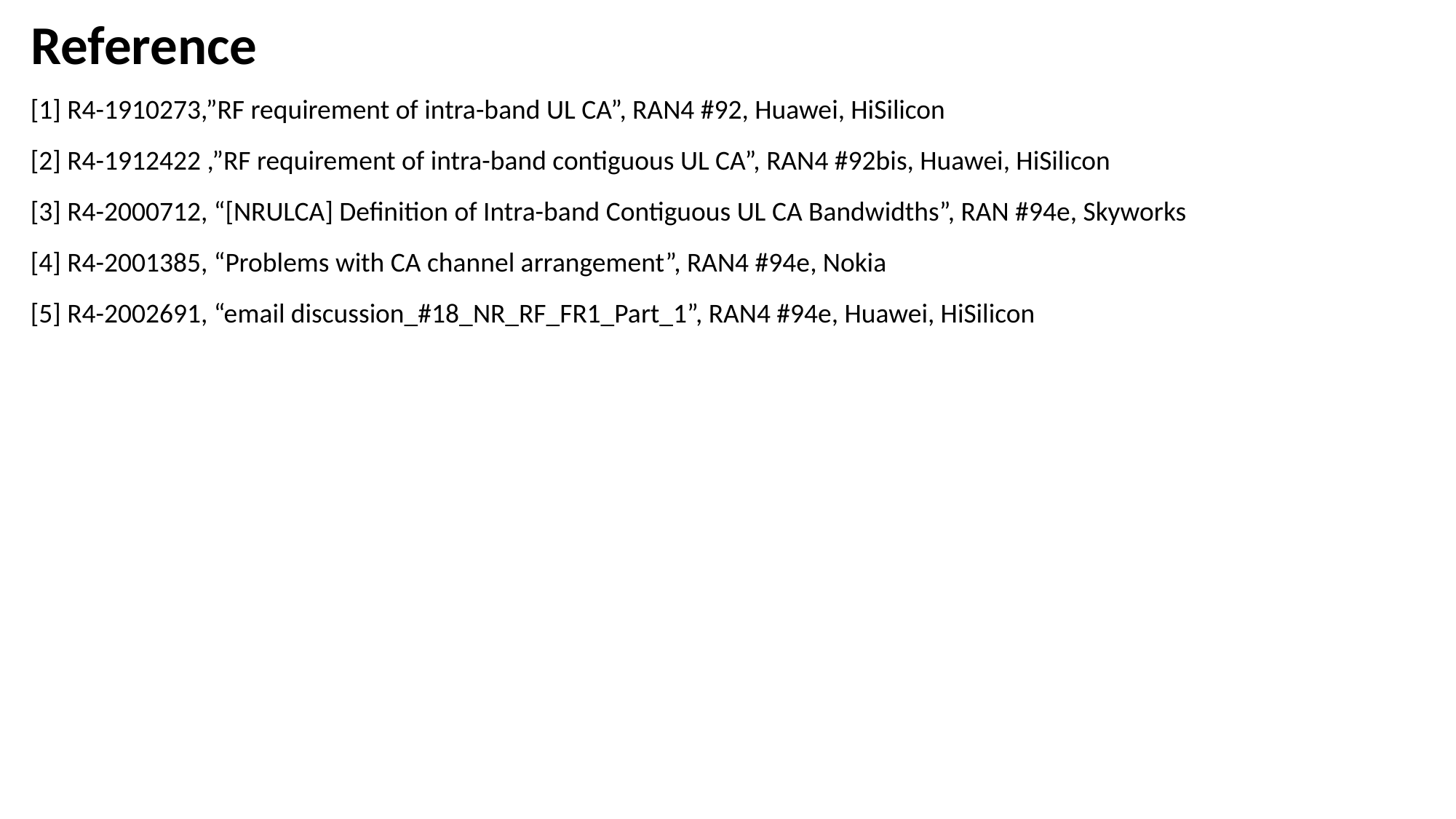

# Reference
[1] R4-1910273,”RF requirement of intra-band UL CA”, RAN4 #92, Huawei, HiSilicon
[2] R4-1912422 ,”RF requirement of intra-band contiguous UL CA”, RAN4 #92bis, Huawei, HiSilicon
[3] R4-2000712, “[NRULCA] Definition of Intra-band Contiguous UL CA Bandwidths”, RAN #94e, Skyworks
[4] R4-2001385, “Problems with CA channel arrangement”, RAN4 #94e, Nokia
[5] R4-2002691, “email discussion_#18_NR_RF_FR1_Part_1”, RAN4 #94e, Huawei, HiSilicon